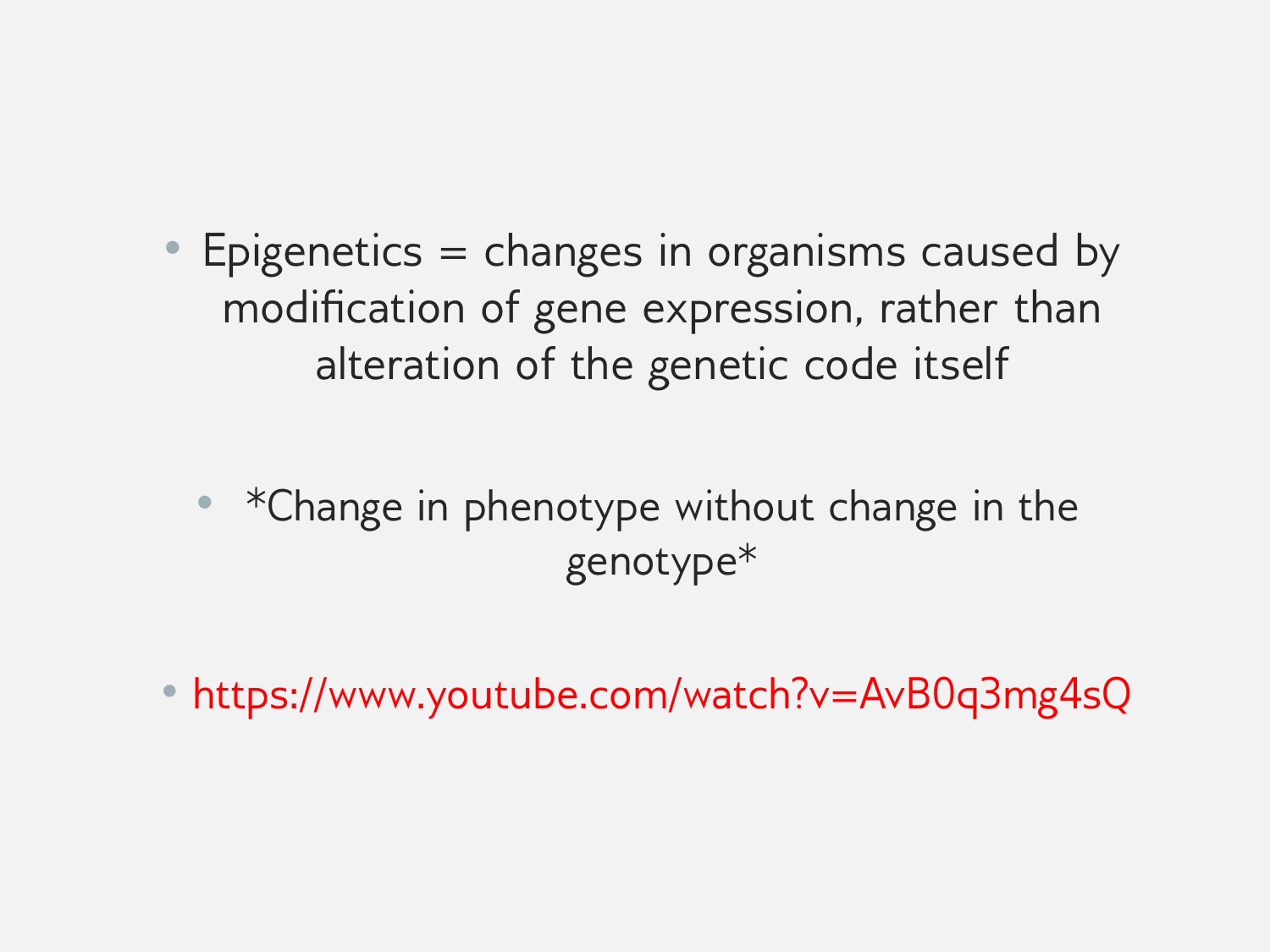

Epigenetics = changes in organisms caused by modification of gene expression, rather than alteration of the genetic code itself

*Change in phenotype without change in the genotype*

https://www.youtube.com/watch?v=AvB0q3mg4sQ